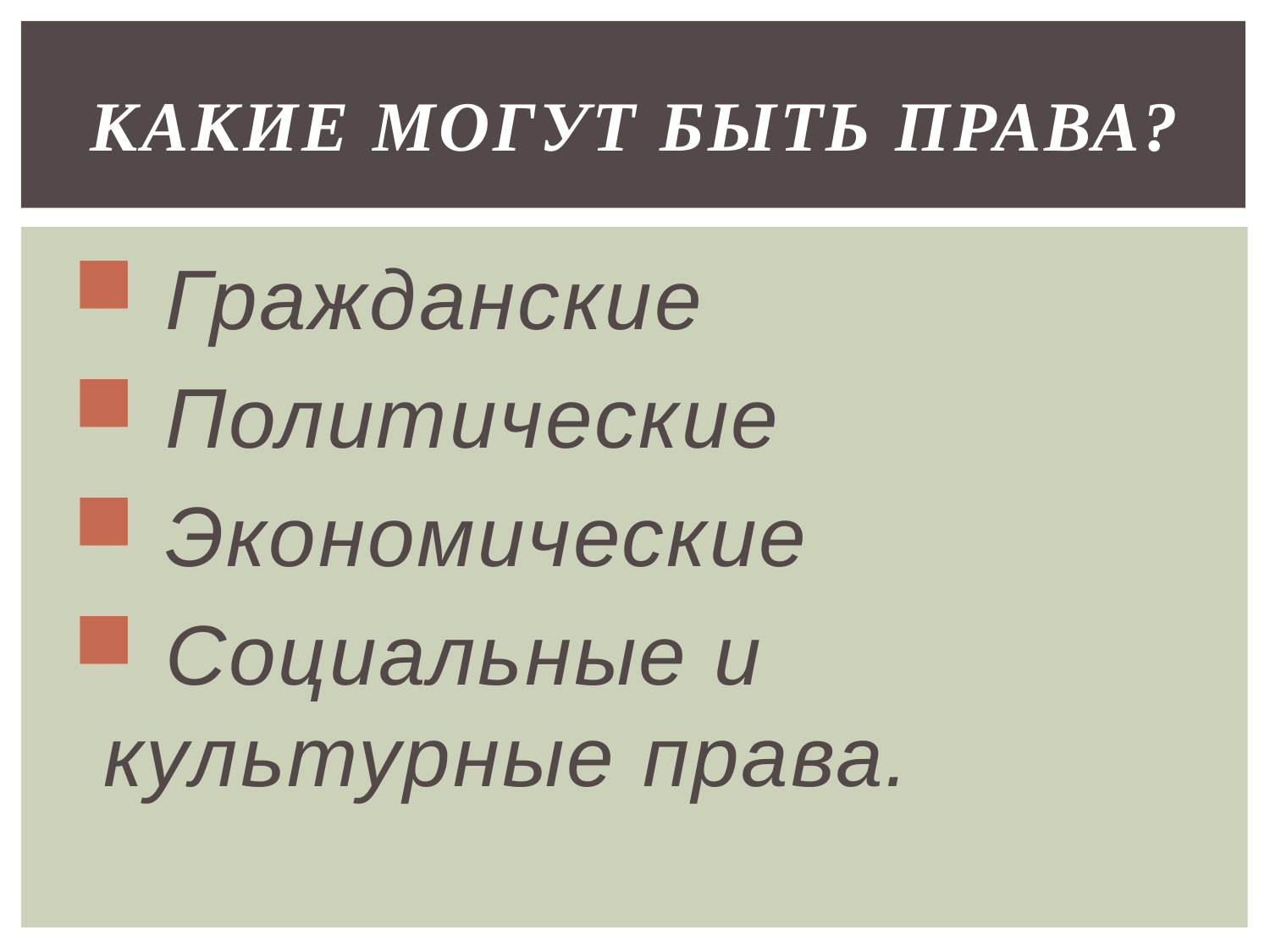

# Какие могут быть права?
 Гражданские
 Политические
 Экономические
 Социальные и культурные права.